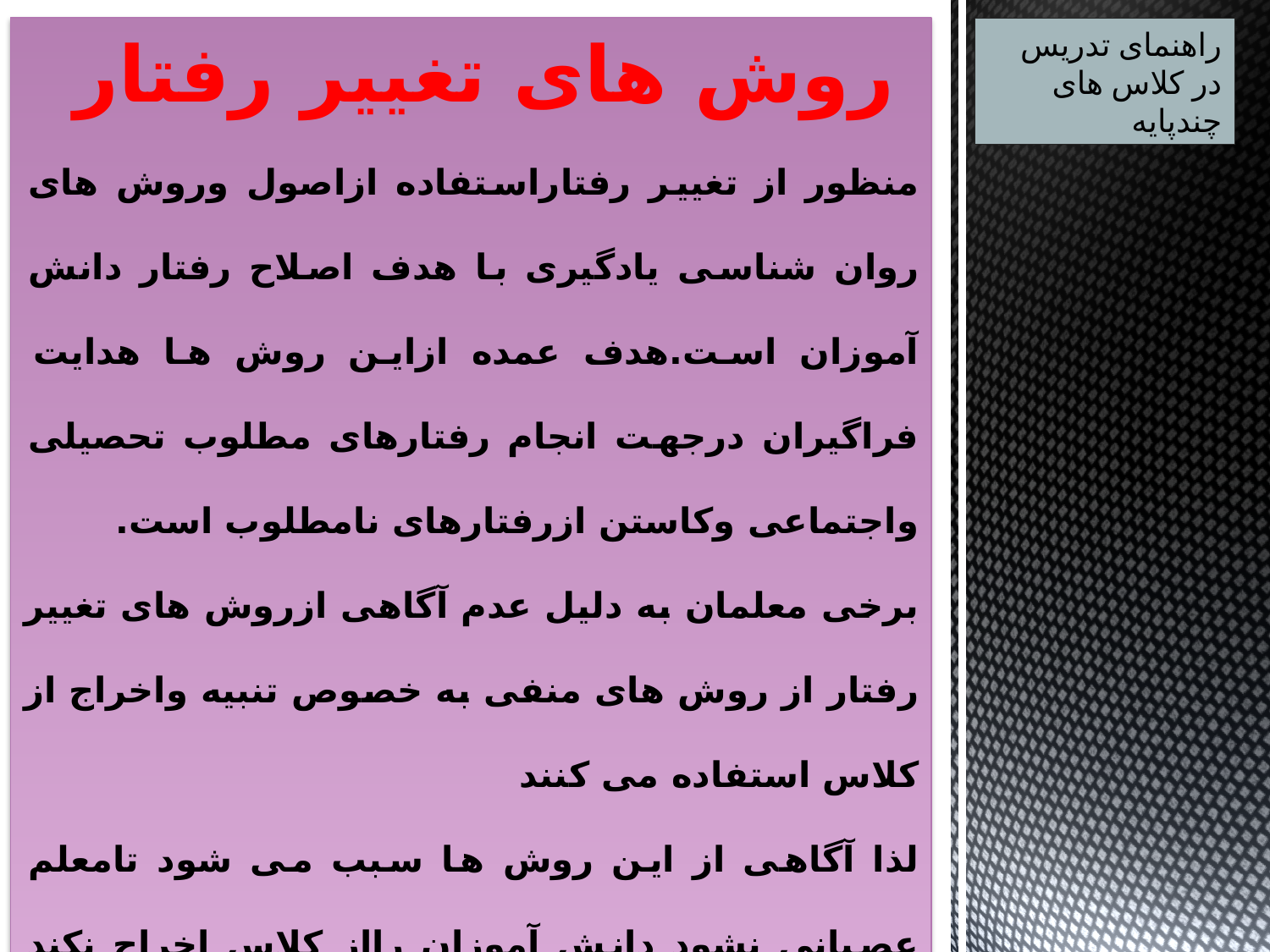

روش های تغییر رفتار
منظور از تغییر رفتاراستفاده ازاصول وروش های روان شناسی یادگیری با هدف اصلاح رفتار دانش آموزان است.هدف عمده ازاین روش ها هدایت فراگیران درجهت انجام رفتارهای مطلوب تحصیلی واجتماعی وکاستن ازرفتارهای نامطلوب است.
برخی معلمان به دلیل عدم آگاهی ازروش های تغییر رفتار از روش های منفی به خصوص تنبیه واخراج از کلاس استفاده می کنند
لذا آگاهی از این روش ها سبب می شود تامعلم عصبانی نشود دانش آموزان رااز کلاس اخراج نکند آن هارا تنبیه نکند وسایر اقداماتی که نتایج نامطلوب دارند کاهش یابد .

راهنمای تدریس در کلاس های چندپایه